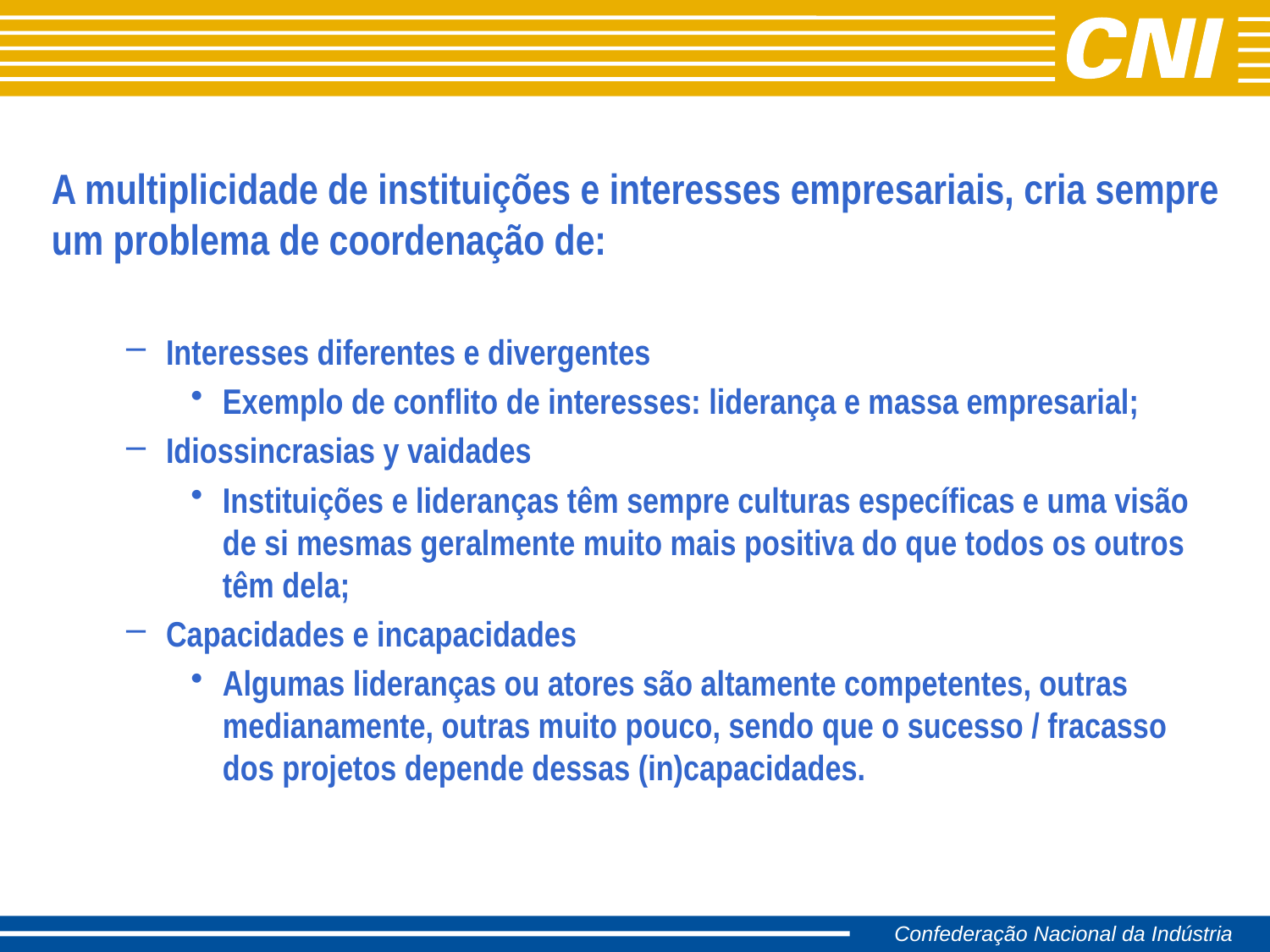

A multiplicidade de instituições e interesses empresariais, cria sempre um problema de coordenação de:

Interesses diferentes e divergentes
Exemplo de conflito de interesses: liderança e massa empresarial;
Idiossincrasias y vaidades
Instituições e lideranças têm sempre culturas específicas e uma visão de si mesmas geralmente muito mais positiva do que todos os outros têm dela;
Capacidades e incapacidades
Algumas lideranças ou atores são altamente competentes, outras medianamente, outras muito pouco, sendo que o sucesso / fracasso dos projetos depende dessas (in)capacidades.